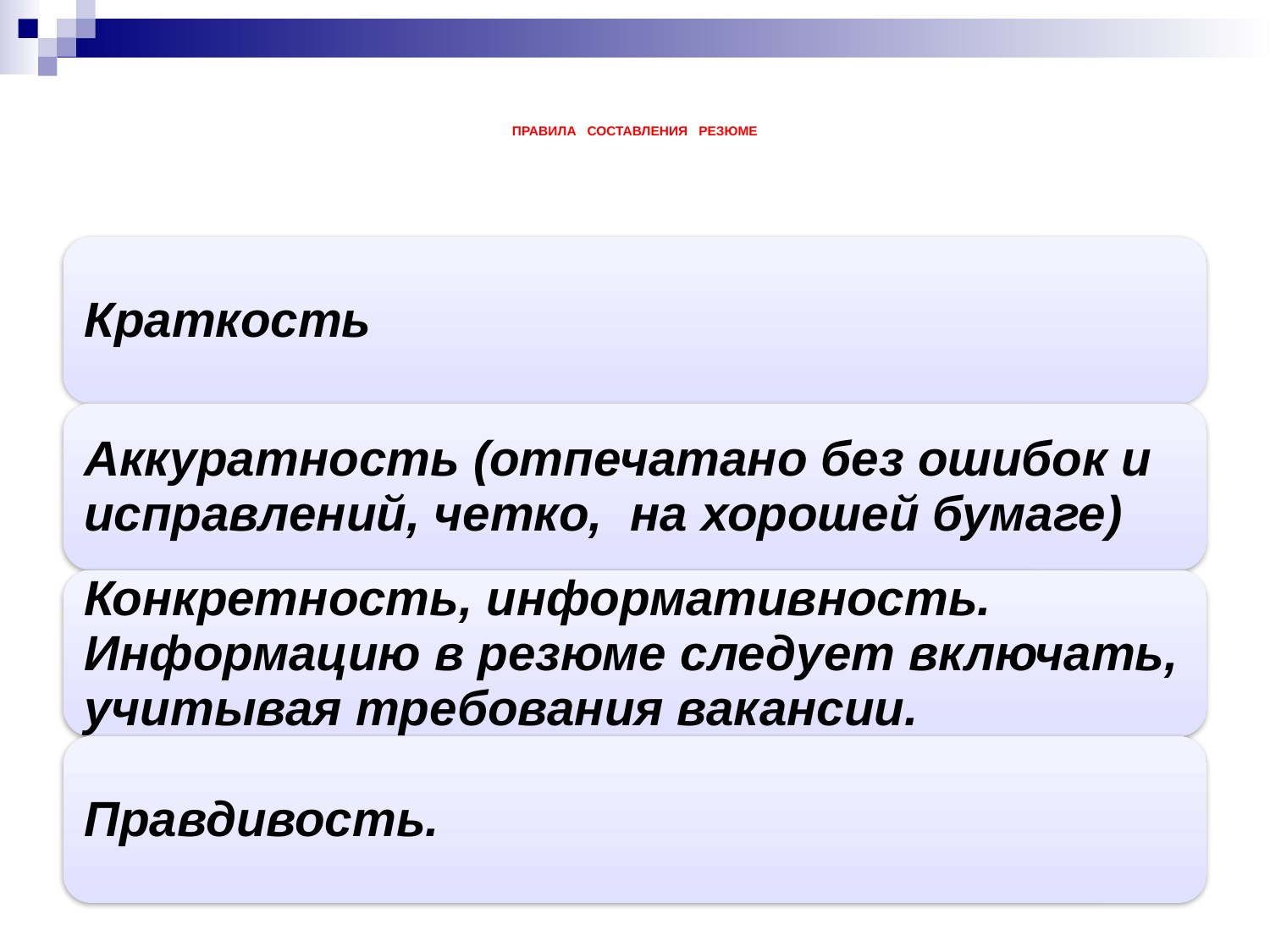

ПРАВИЛА   СОСТАВЛЕНИЯ   РЕЗЮМЕ
Краткость
Аккуратность (отпечатано без ошибок и исправлений, четко,  на хорошей бумаге)
Конкретность, информативность. Информацию в резюме следует включать, учитывая требования вакансии.
Правдивость.